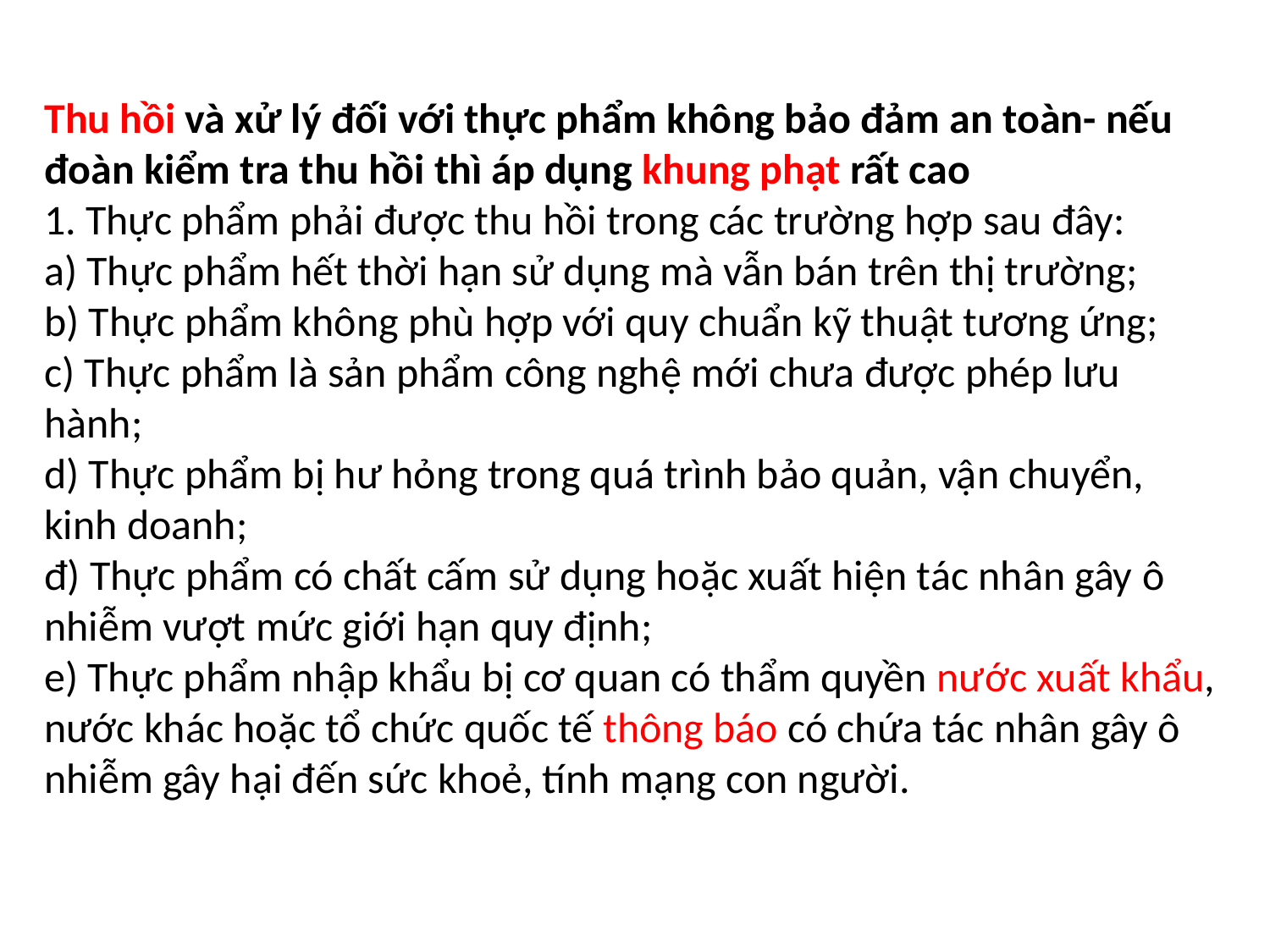

Thu hồi và xử lý đối với thực phẩm không bảo đảm an toàn- nếu đoàn kiểm tra thu hồi thì áp dụng khung phạt rất cao
1. Thực phẩm phải được thu hồi trong các trường hợp sau đây:
a) Thực phẩm hết thời hạn sử dụng mà vẫn bán trên thị trường;
b) Thực phẩm không phù hợp với quy chuẩn kỹ thuật tương ứng;
c) Thực phẩm là sản phẩm công nghệ mới chưa được phép lưu hành;
d) Thực phẩm bị hư hỏng trong quá trình bảo quản, vận chuyển, kinh doanh;
đ) Thực phẩm có chất cấm sử dụng hoặc xuất hiện tác nhân gây ô nhiễm vượt mức giới hạn quy định;
e) Thực phẩm nhập khẩu bị cơ quan có thẩm quyền nước xuất khẩu, nước khác hoặc tổ chức quốc tế thông báo có chứa tác nhân gây ô nhiễm gây hại đến sức khoẻ, tính mạng con người.